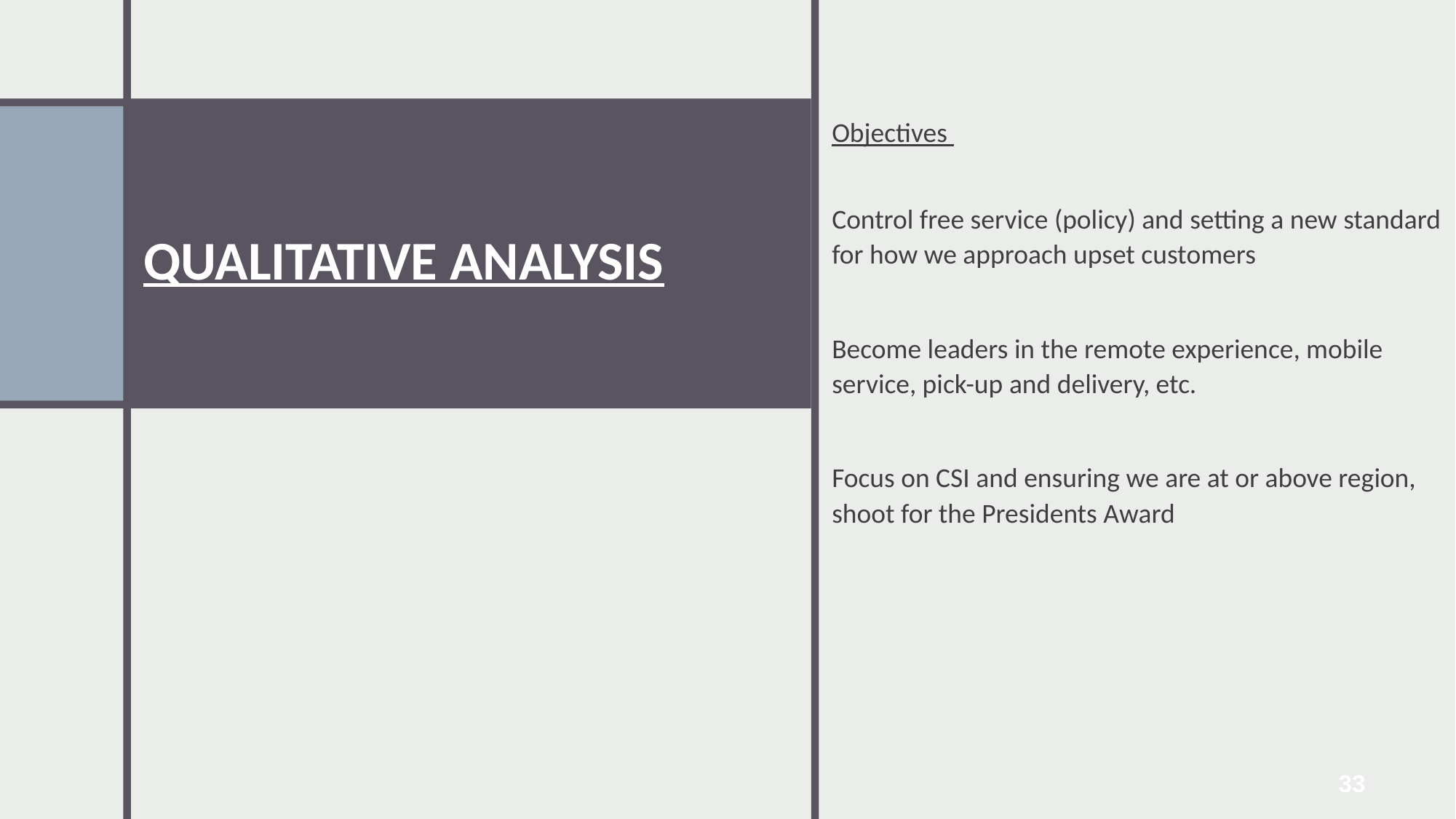

# QUALITATIVE ANALYSIS
Objectives

Control free service (policy) and setting a new standard for how we approach upset customers

Become leaders in the remote experience, mobile service, pick-up and delivery, etc.

Focus on CSI and ensuring we are at or above region, shoot for the Presidents Award
33